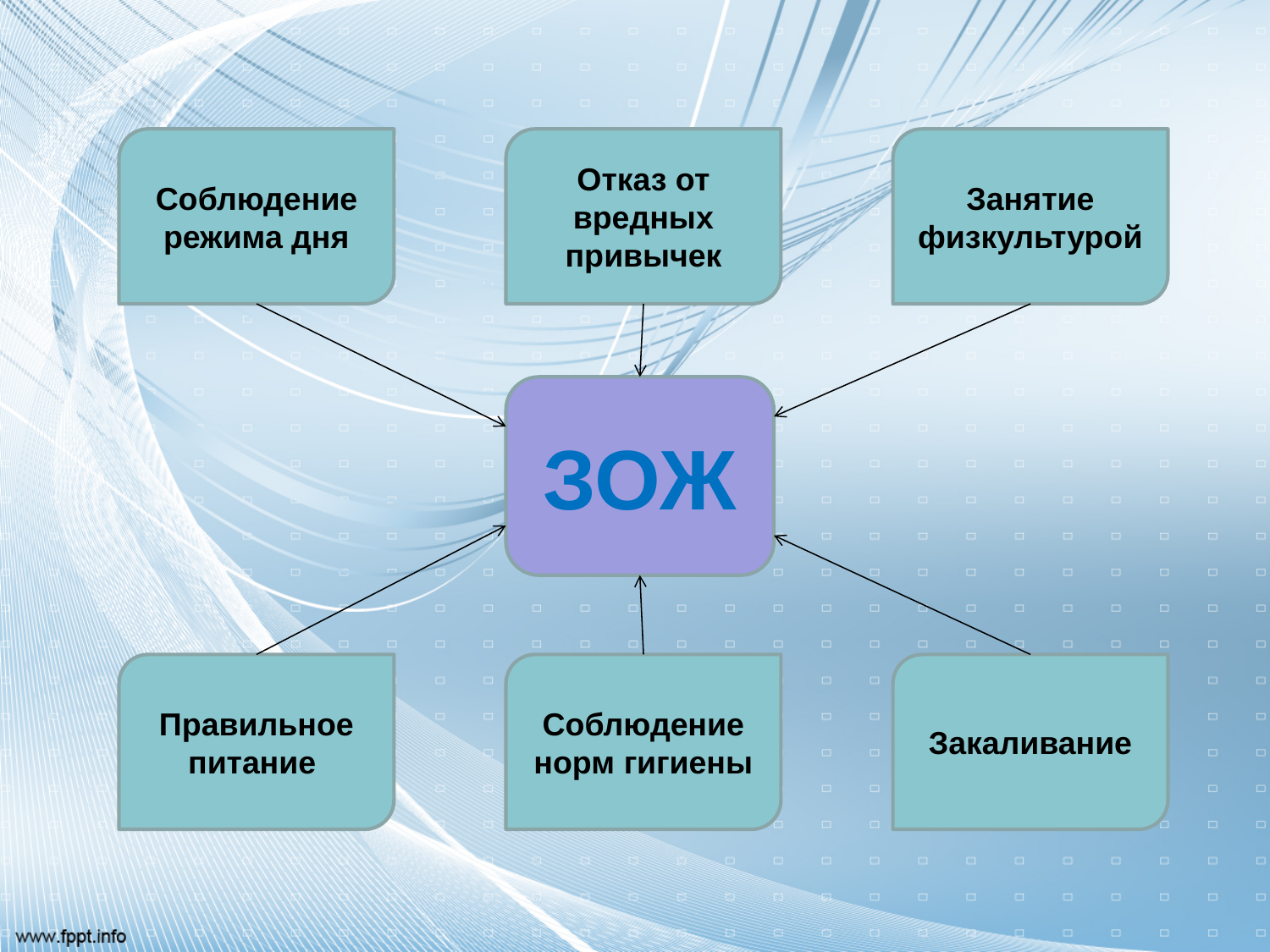

Соблюдение режима дня
Отказ от вредных привычек
Занятие физкультурой
ЗОЖ
Правильное питание

Соблюдение норм гигиены

Закаливание